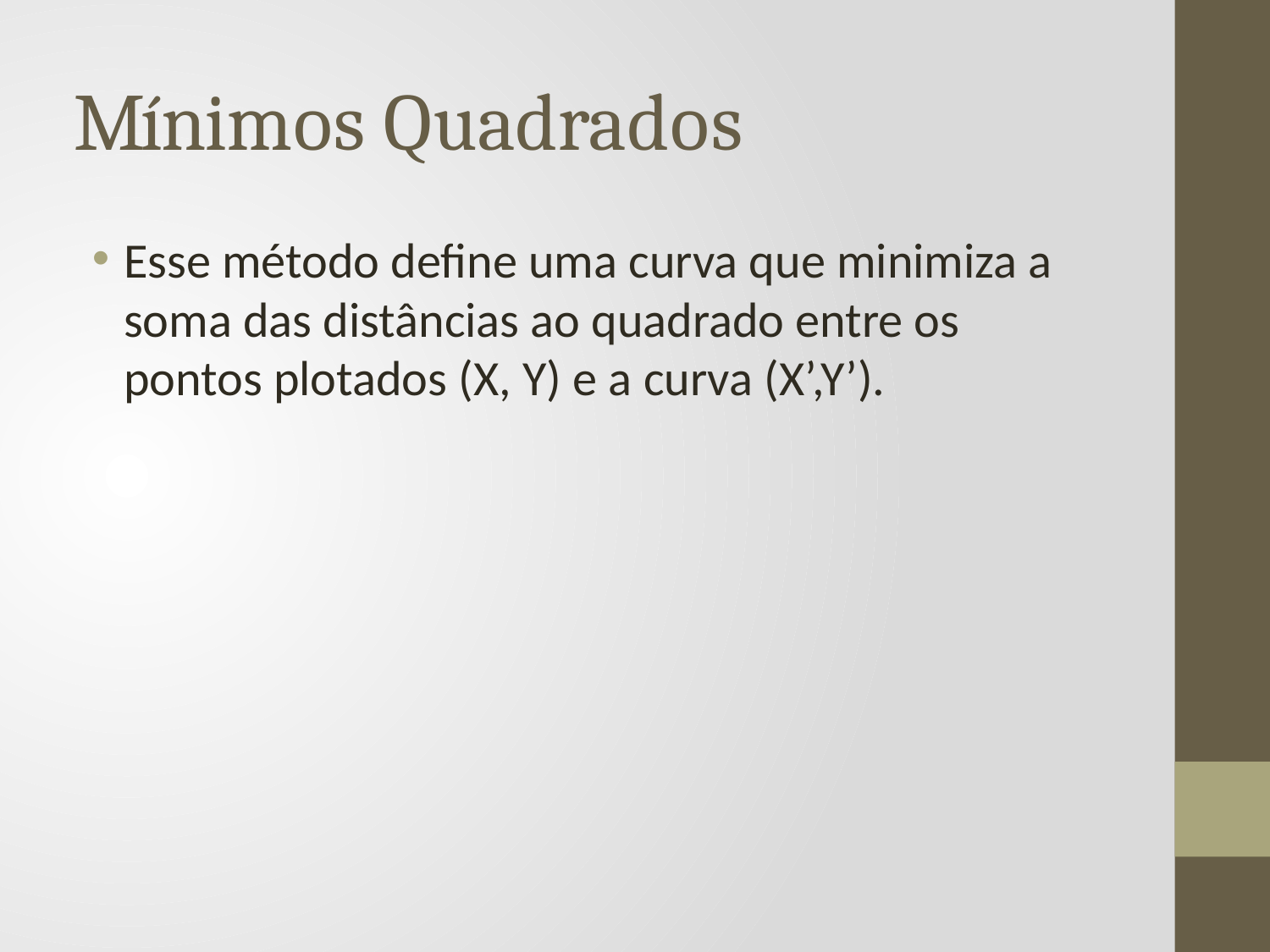

# Mínimos Quadrados
Esse método define uma curva que minimiza a soma das distâncias ao quadrado entre os pontos plotados (X, Y) e a curva (X’,Y’).